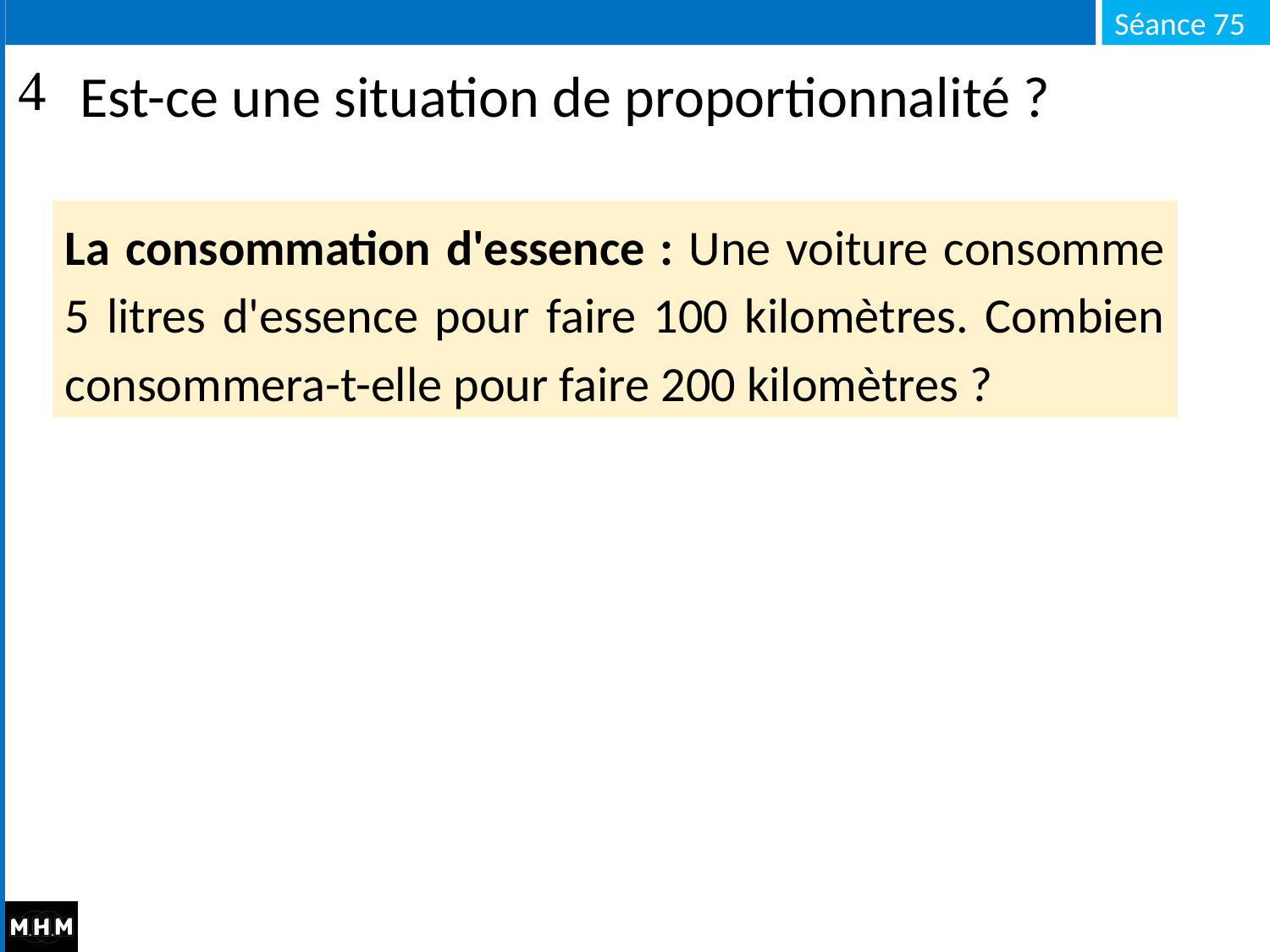

# Est-ce une situation de proportionnalité ?
La consommation d'essence : Une voiture consomme 5 litres d'essence pour faire 100 kilomètres. Combien consommera-t-elle pour faire 200 kilomètres ?